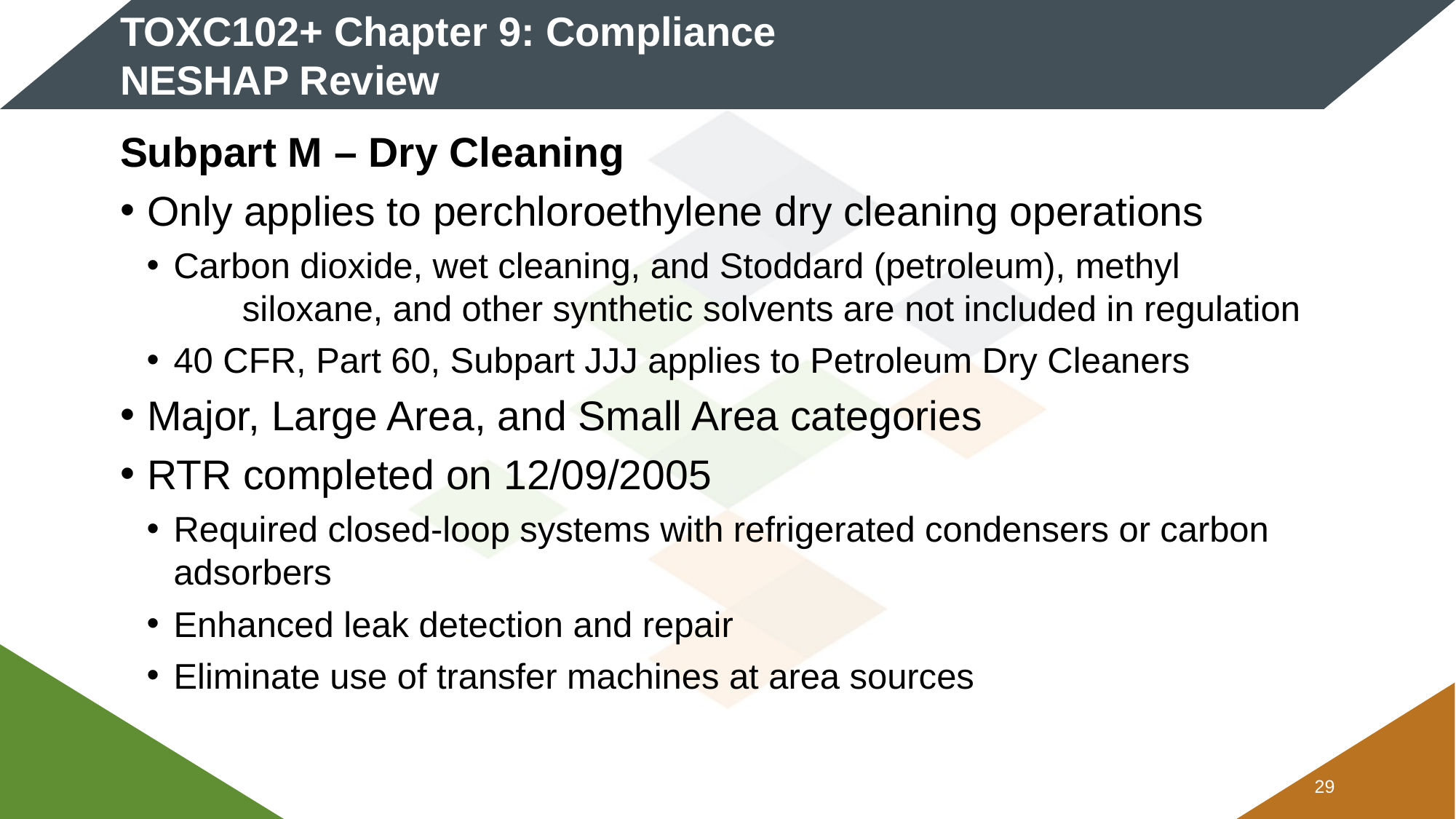

# TOXC102+ Chapter 9: Compliance NESHAP Review
Subpart M – Dry Cleaning
Only applies to perchloroethylene dry cleaning operations
Carbon dioxide, wet cleaning, and Stoddard (petroleum), methyl                       siloxane, and other synthetic solvents are not included in regulation
40 CFR, Part 60, Subpart JJJ applies to Petroleum Dry Cleaners
Major, Large Area, and Small Area categories
RTR completed on 12/09/2005
Required closed-loop systems with refrigerated condensers or carbon adsorbers
Enhanced leak detection and repair
Eliminate use of transfer machines at area sources
29